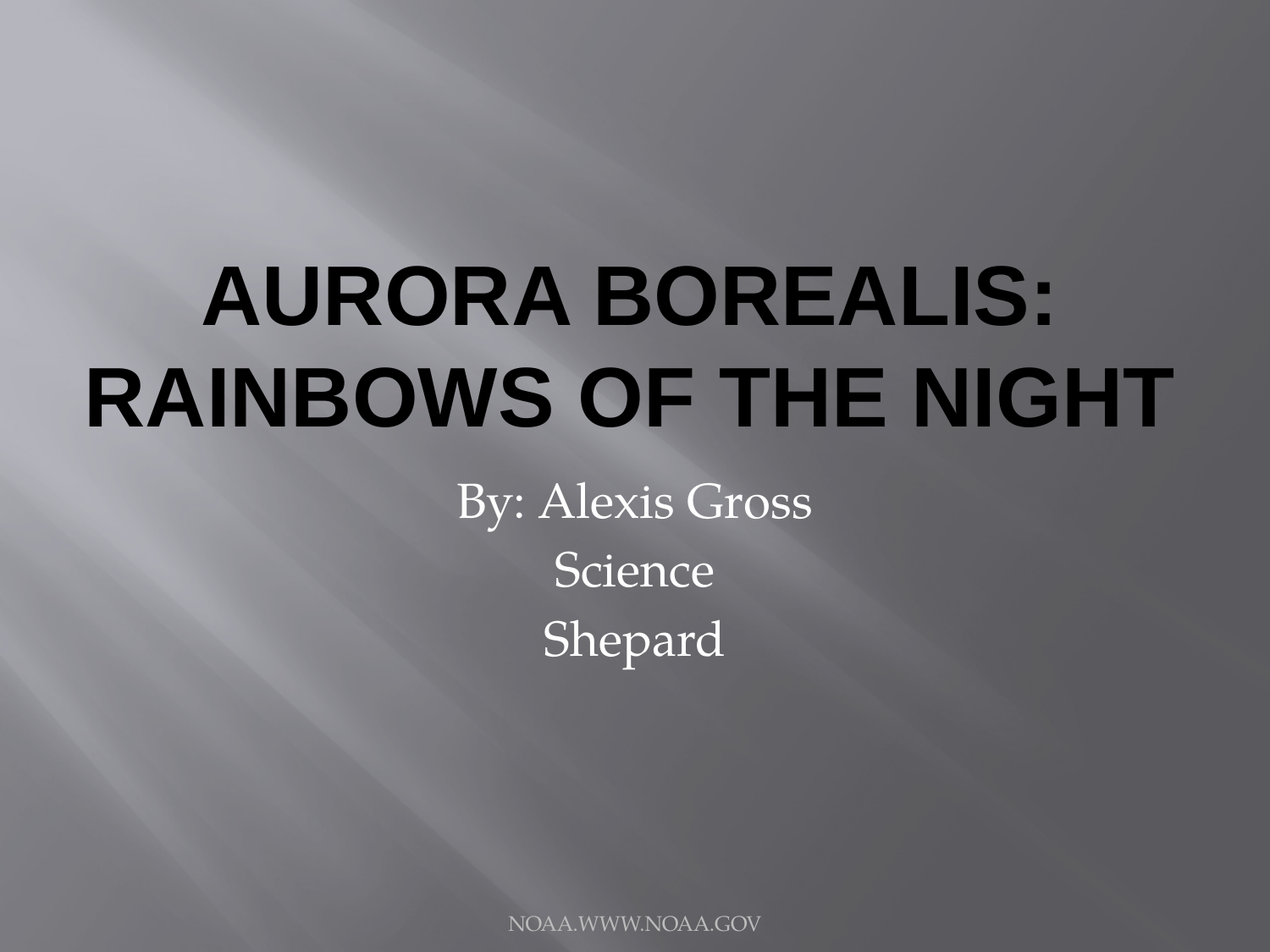

# Aurora borealis: Rainbows of the night
By: Alexis Gross
Science
Shepard
NOAA.WWW.NOAA.GOV